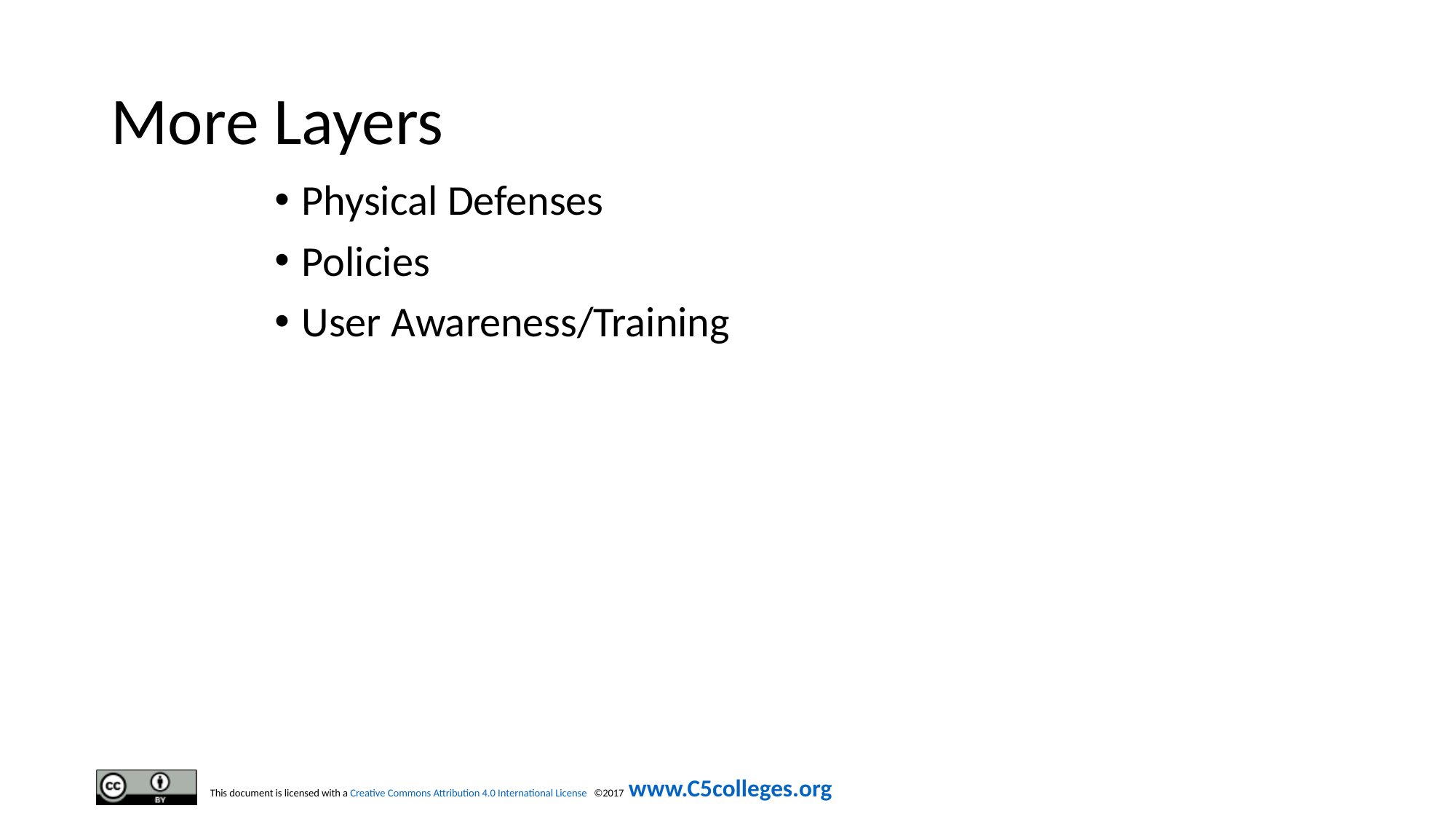

# More Layers
Physical Defenses
Policies
User Awareness/Training